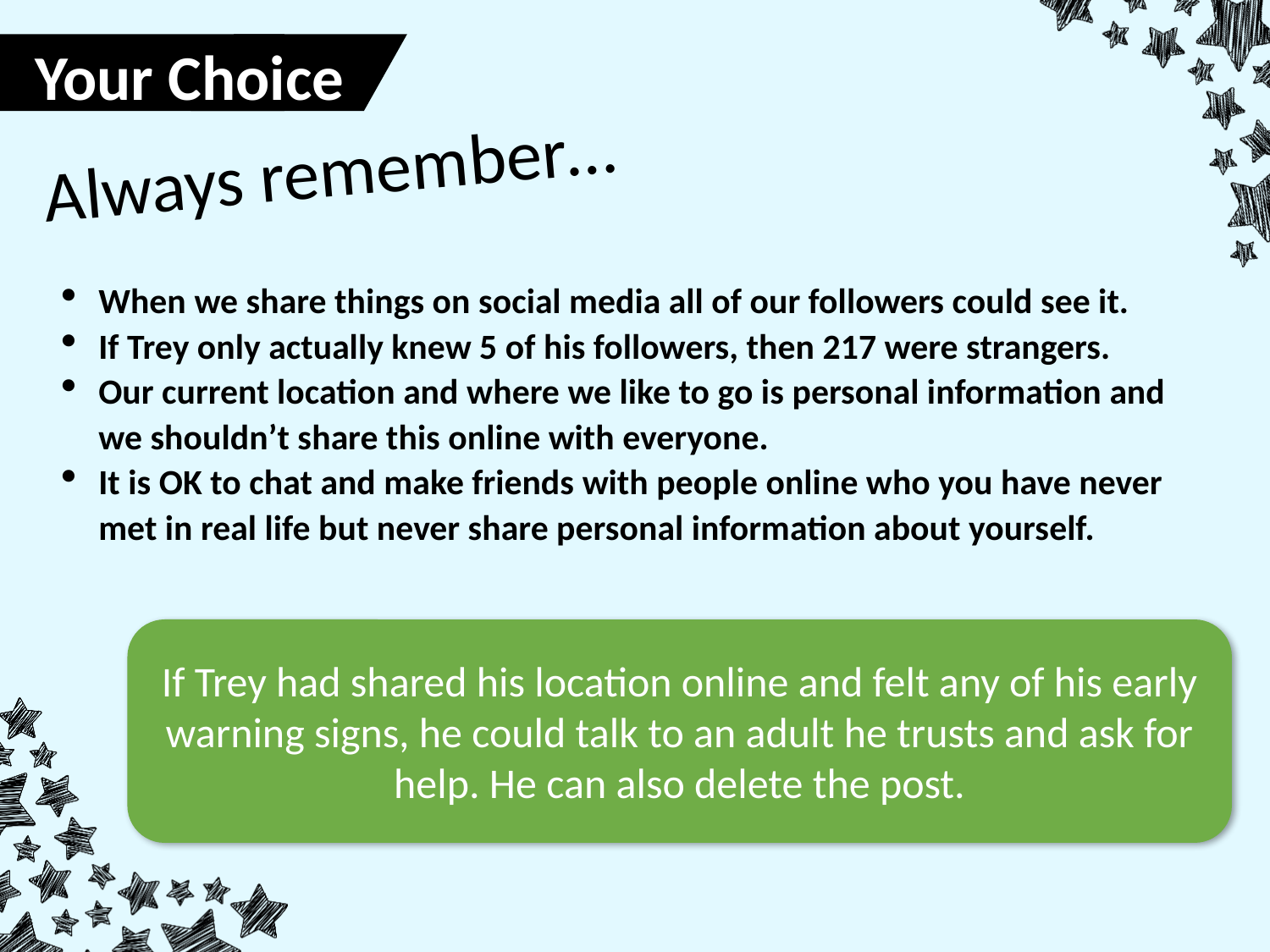

Your Choice

Always remember…
When we share things on social media all of our followers could see it.
If Trey only actually knew 5 of his followers, then 217 were strangers.
Our current location and where we like to go is personal information and we shouldn’t share this online with everyone.
It is OK to chat and make friends with people online who you have never met in real life but never share personal information about yourself.
If Trey had shared his location online and felt any of his early warning signs, he could talk to an adult he trusts and ask for help. He can also delete the post.